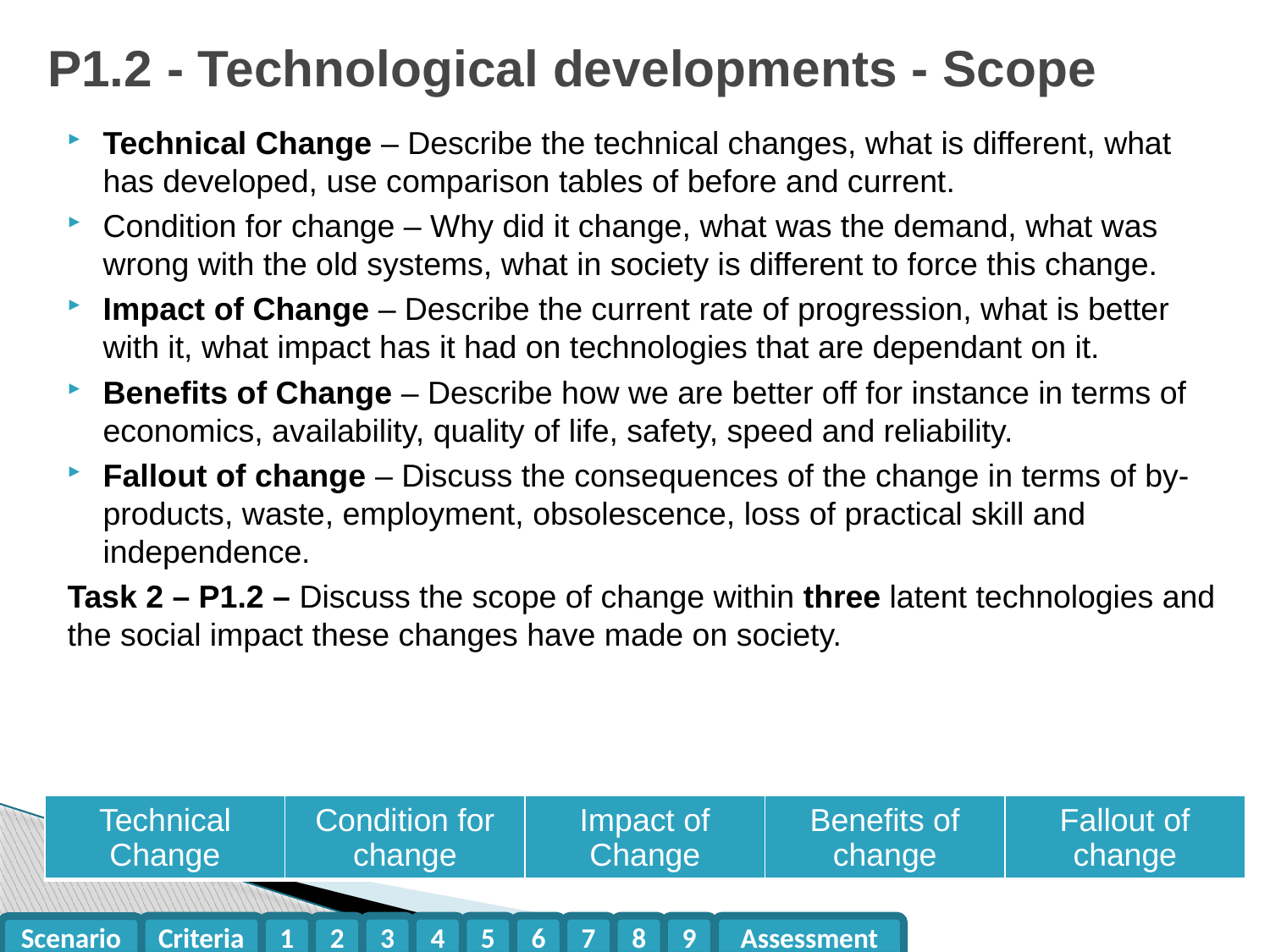

# P1.2 - Technological developments - Scope
Technical Change – Describe the technical changes, what is different, what has developed, use comparison tables of before and current.
Condition for change – Why did it change, what was the demand, what was wrong with the old systems, what in society is different to force this change.
Impact of Change – Describe the current rate of progression, what is better with it, what impact has it had on technologies that are dependant on it.
Benefits of Change – Describe how we are better off for instance in terms of economics, availability, quality of life, safety, speed and reliability.
Fallout of change – Discuss the consequences of the change in terms of by-products, waste, employment, obsolescence, loss of practical skill and independence.
Task 2 – P1.2 – Discuss the scope of change within three latent technologies and the social impact these changes have made on society.
| Technical Change | Condition for change | Impact of Change | Benefits of change | Fallout of change |
| --- | --- | --- | --- | --- |